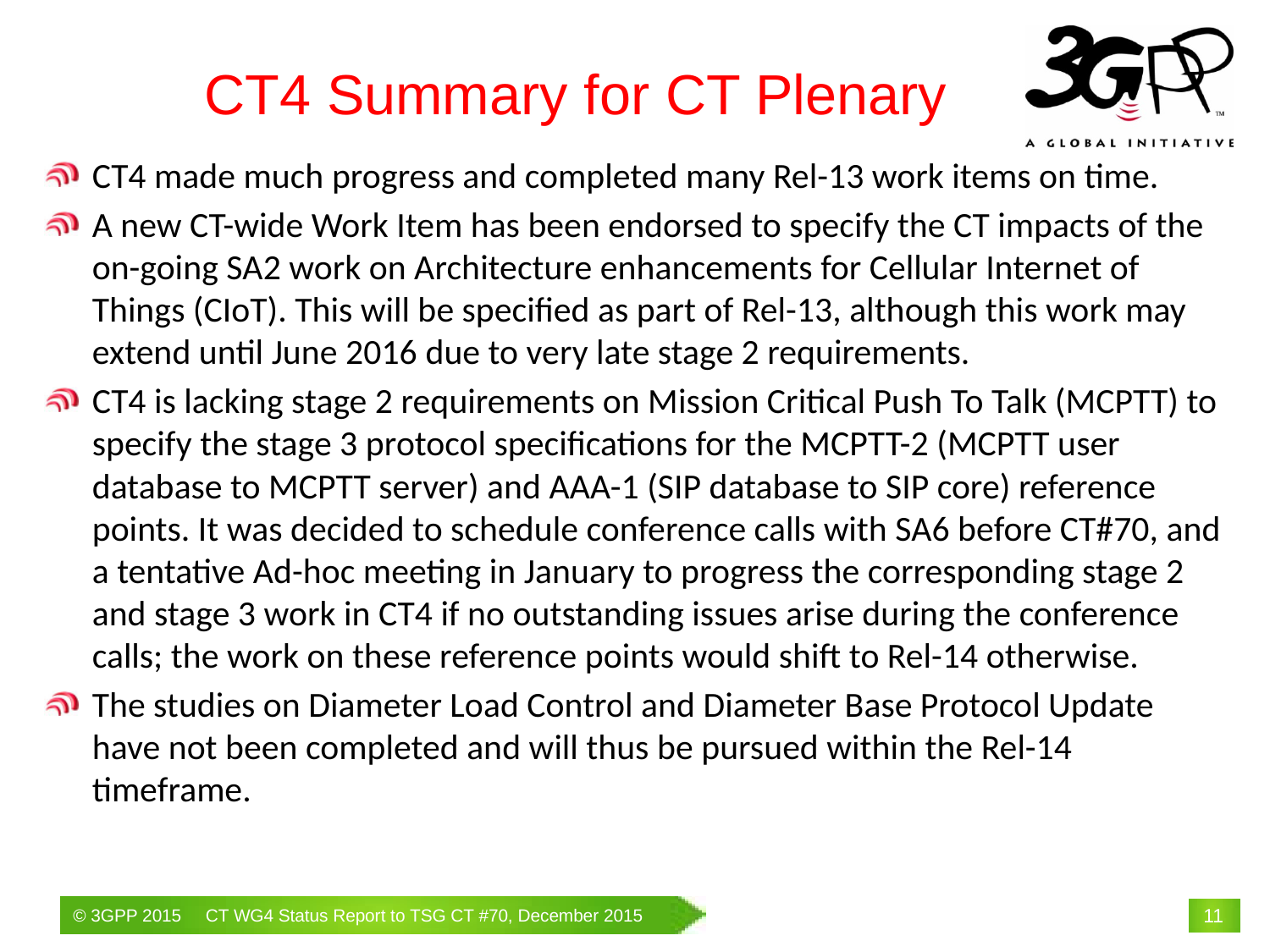

# CT4 Summary for CT Plenary
CT4 made much progress and completed many Rel-13 work items on time.
A new CT-wide Work Item has been endorsed to specify the CT impacts of the on-going SA2 work on Architecture enhancements for Cellular Internet of Things (CIoT). This will be specified as part of Rel-13, although this work may extend until June 2016 due to very late stage 2 requirements.
CT4 is lacking stage 2 requirements on Mission Critical Push To Talk (MCPTT) to specify the stage 3 protocol specifications for the MCPTT-2 (MCPTT user database to MCPTT server) and AAA-1 (SIP database to SIP core) reference points. It was decided to schedule conference calls with SA6 before CT#70, and a tentative Ad-hoc meeting in January to progress the corresponding stage 2 and stage 3 work in CT4 if no outstanding issues arise during the conference calls; the work on these reference points would shift to Rel-14 otherwise.
The studies on Diameter Load Control and Diameter Base Protocol Update have not been completed and will thus be pursued within the Rel-14 timeframe.